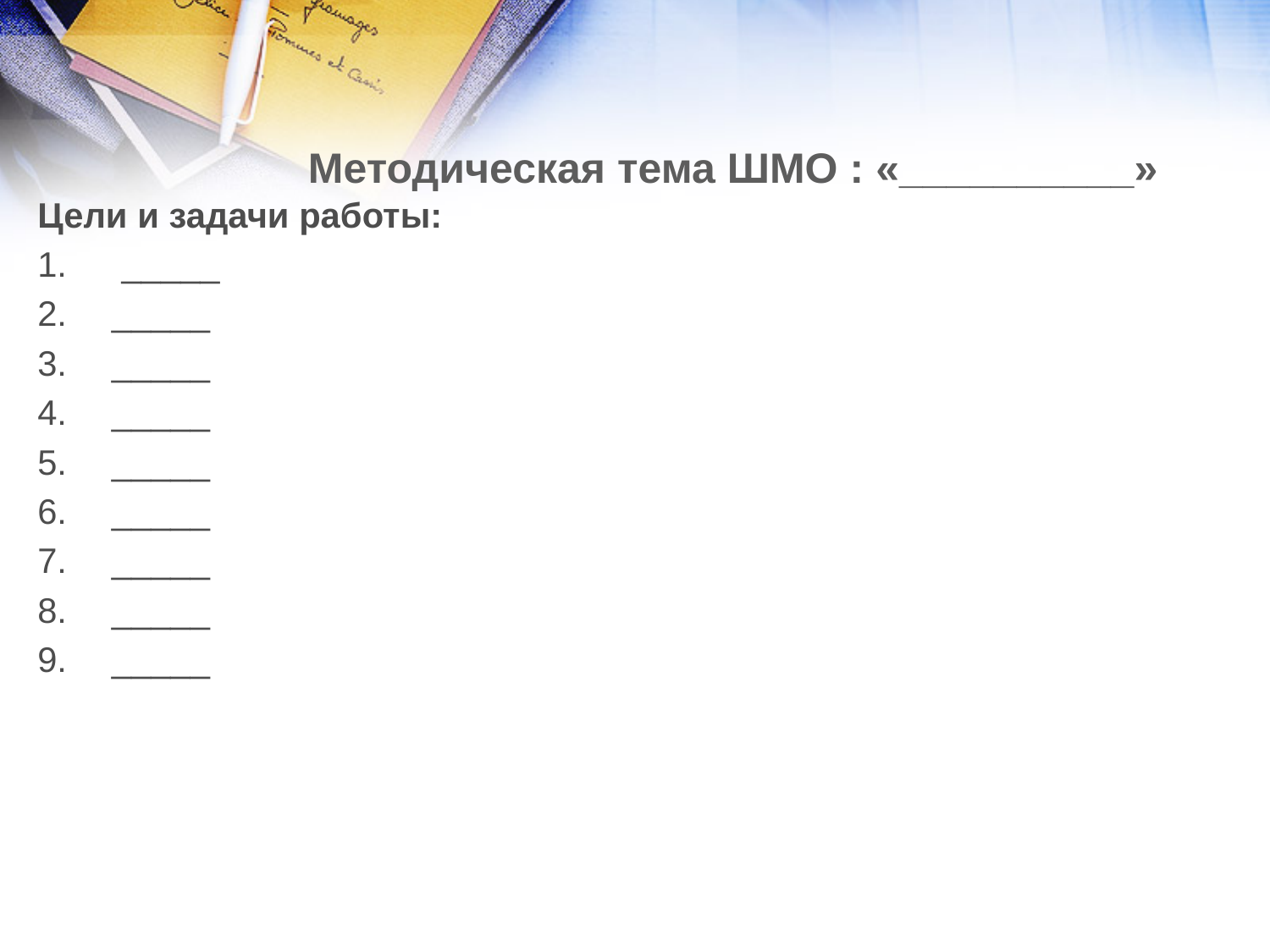

Методическая тема ШМО : «__________»
Цели и задачи работы:
 _____
_____
_____
_____
_____
_____
_____
_____
_____